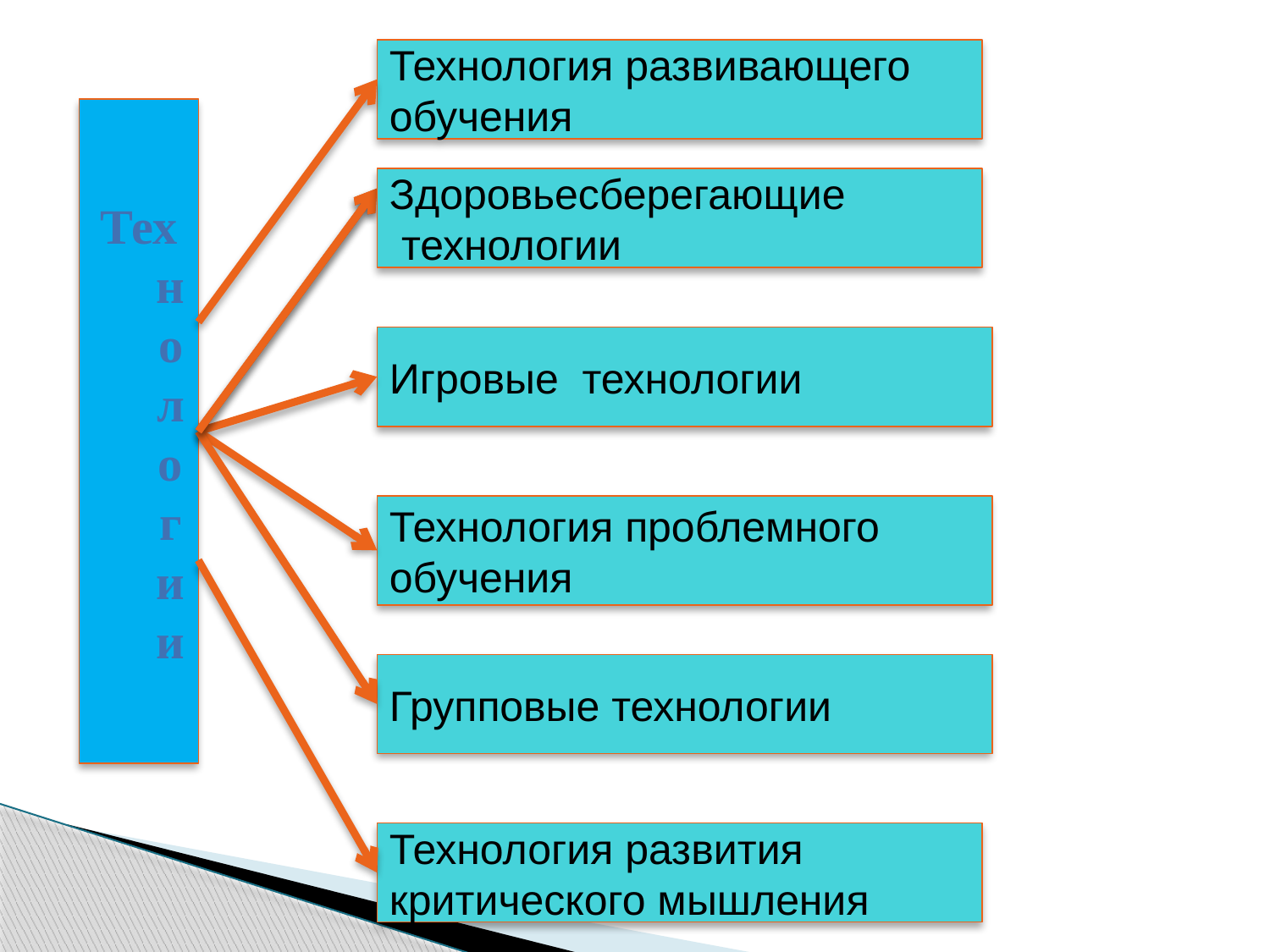

Технология развивающего обучения
Технологии
Здоровьесберегающие
 технологии
Игровые  технологии
Технология проблемного обучения
Групповые технологии
Технология развития критического мышления